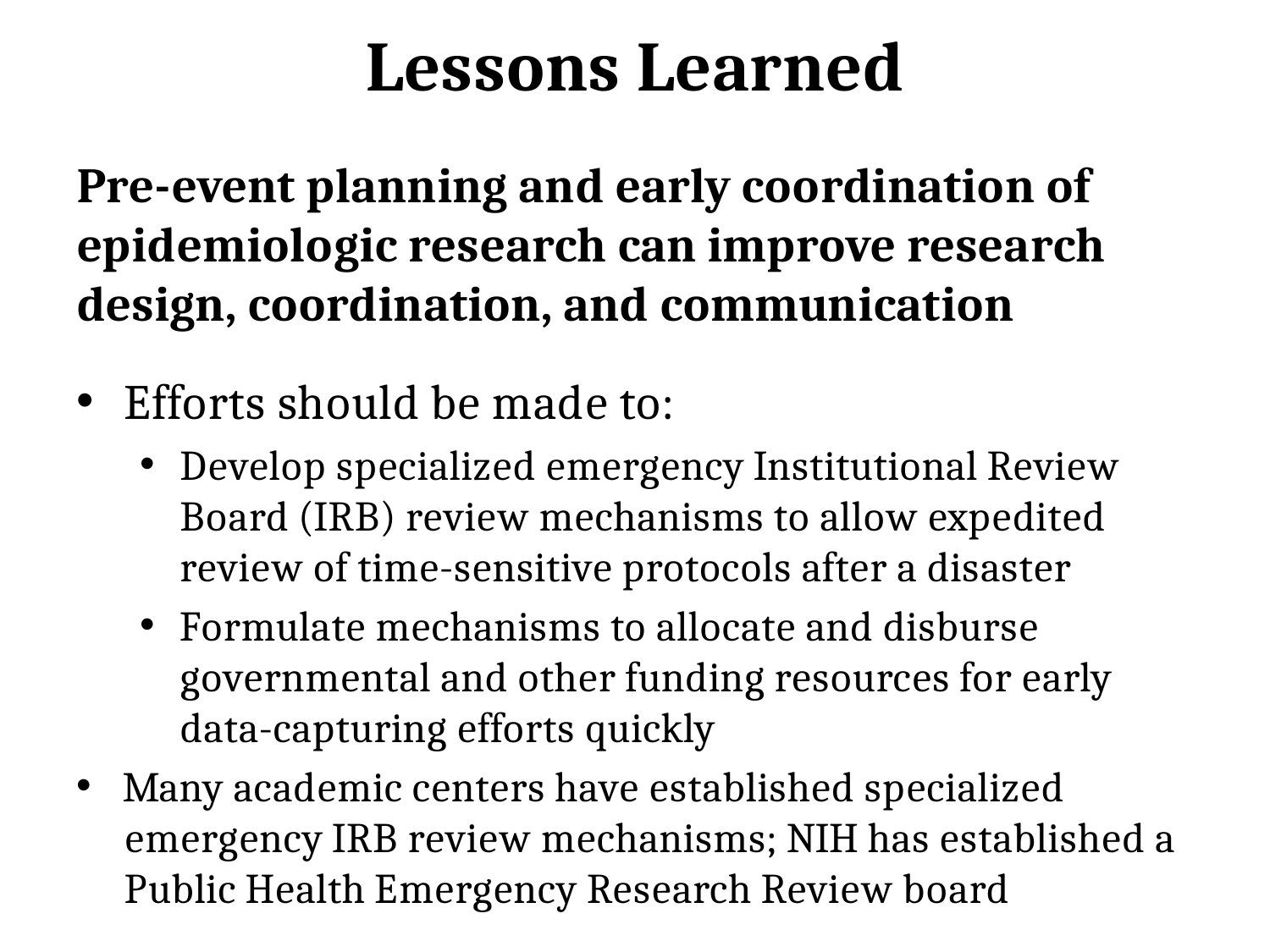

# Lessons Learned
Pre-event planning and early coordination of epidemiologic research can improve research design, coordination, and communication

Efforts should be made to:
Develop specialized emergency Institutional Review Board (IRB) review mechanisms to allow expedited review of time-sensitive protocols after a disaster
Formulate mechanisms to allocate and disburse governmental and other funding resources for early data-capturing efforts quickly
Many academic centers have established specialized emergency IRB review mechanisms; NIH has established a Public Health Emergency Research Review board